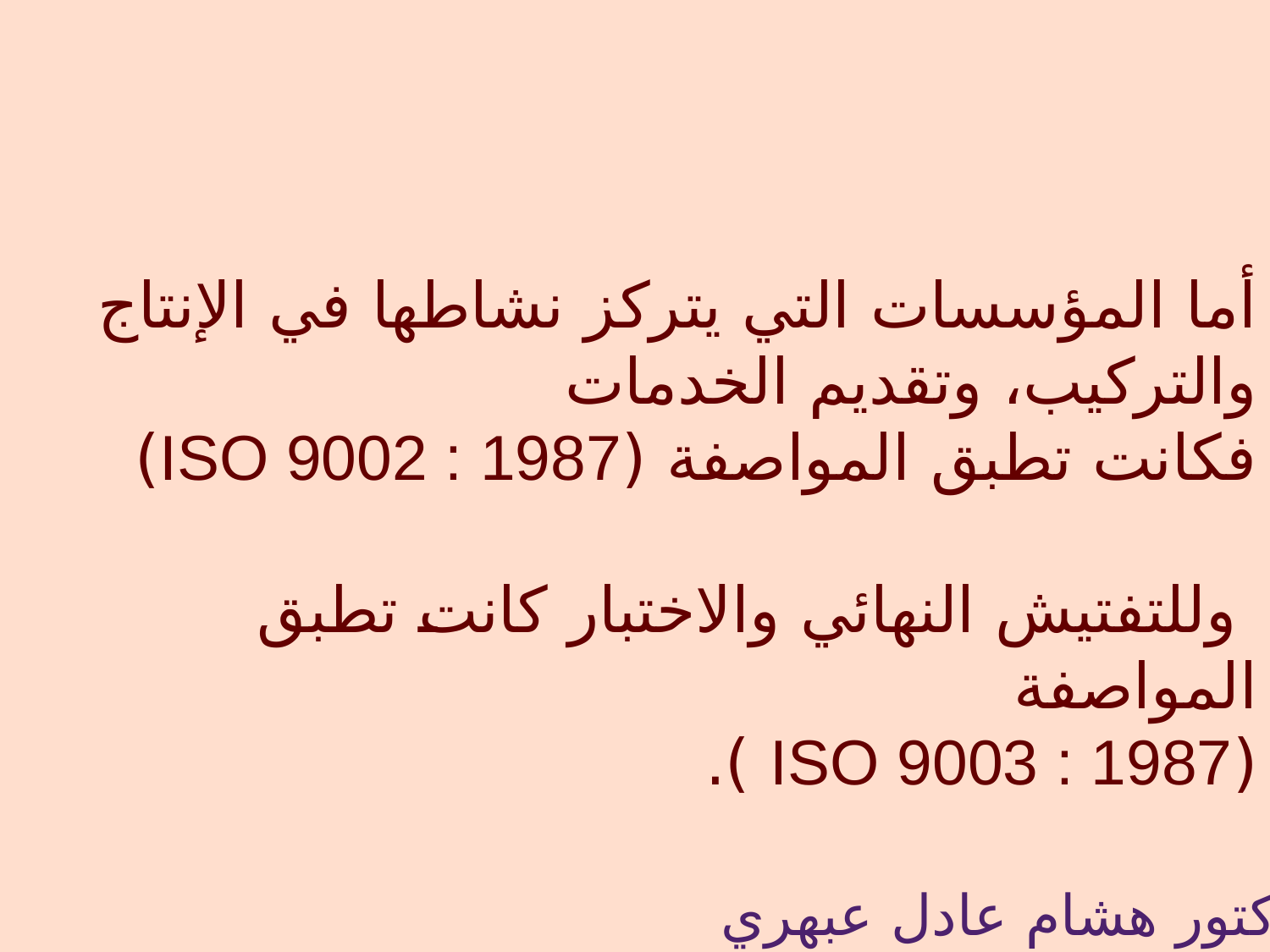

أما المؤسسات التي يتركز نشاطها في الإنتاج والتركيب، وتقديم الخدمات
فكانت تطبق المواصفة (ISO 9002 : 1987)

 وللتفتيش النهائي والاختبار كانت تطبق المواصفة
(ISO 9003 : 1987 ).
الدكتور هشام عادل عبهري